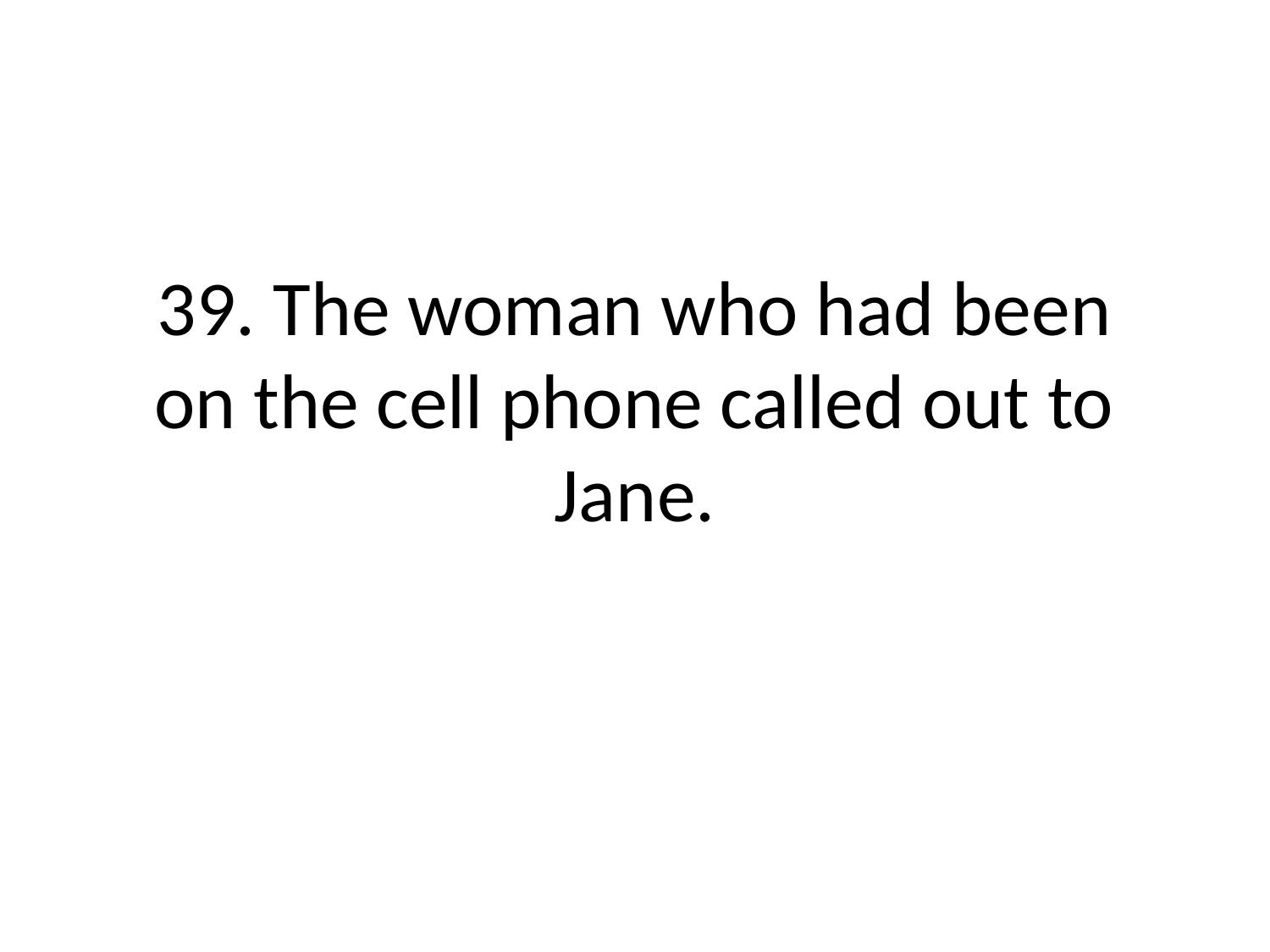

# 39. The woman who had been on the cell phone called out to Jane.